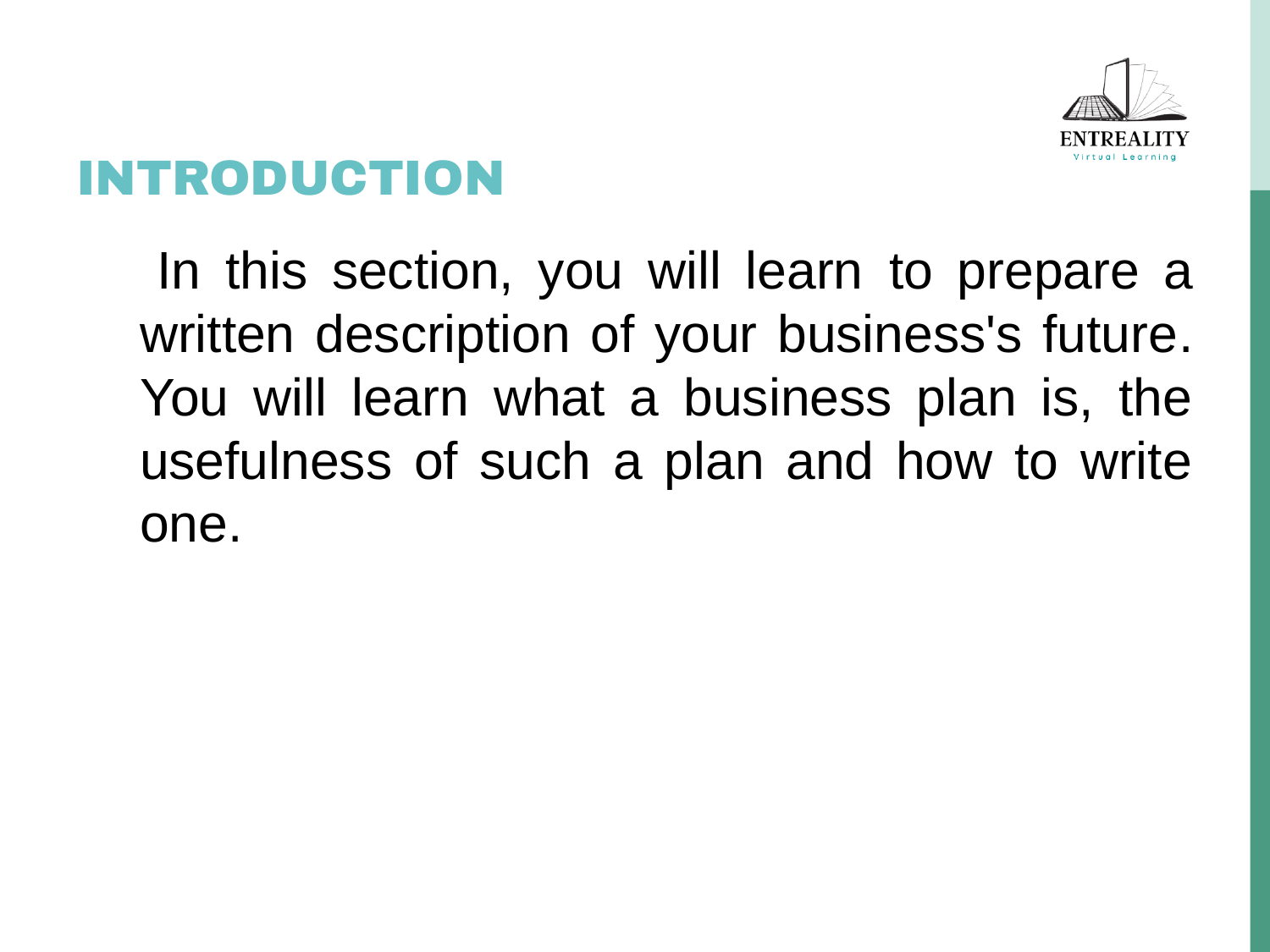

# INTRODUCTION
  In this section, you will learn to prepare a written description of your business's future. You will learn what a business plan is, the usefulness of such a plan and how to write one.